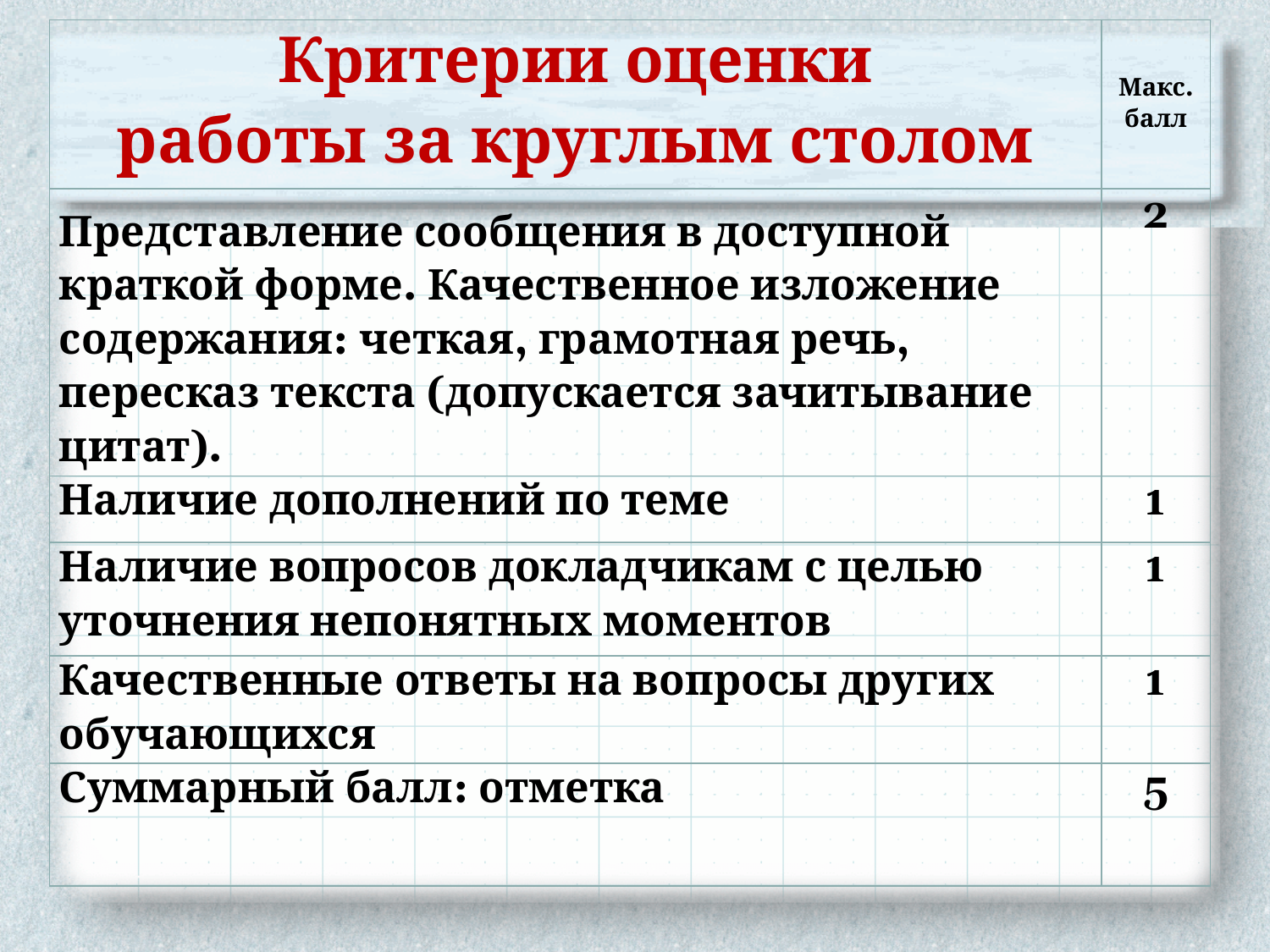

| Критерии оценки работы за круглым столом | Макс. балл |
| --- | --- |
| Представление сообщения в доступной краткой форме. Качественное изложение содержания: четкая, грамотная речь, пересказ текста (допускается зачитывание цитат). | 2 |
| Наличие дополнений по теме | 1 |
| Наличие вопросов докладчикам с целью уточнения непонятных моментов | 1 |
| Качественные ответы на вопросы других обучающихся | 1 |
| Суммарный балл: отметка | 5 |